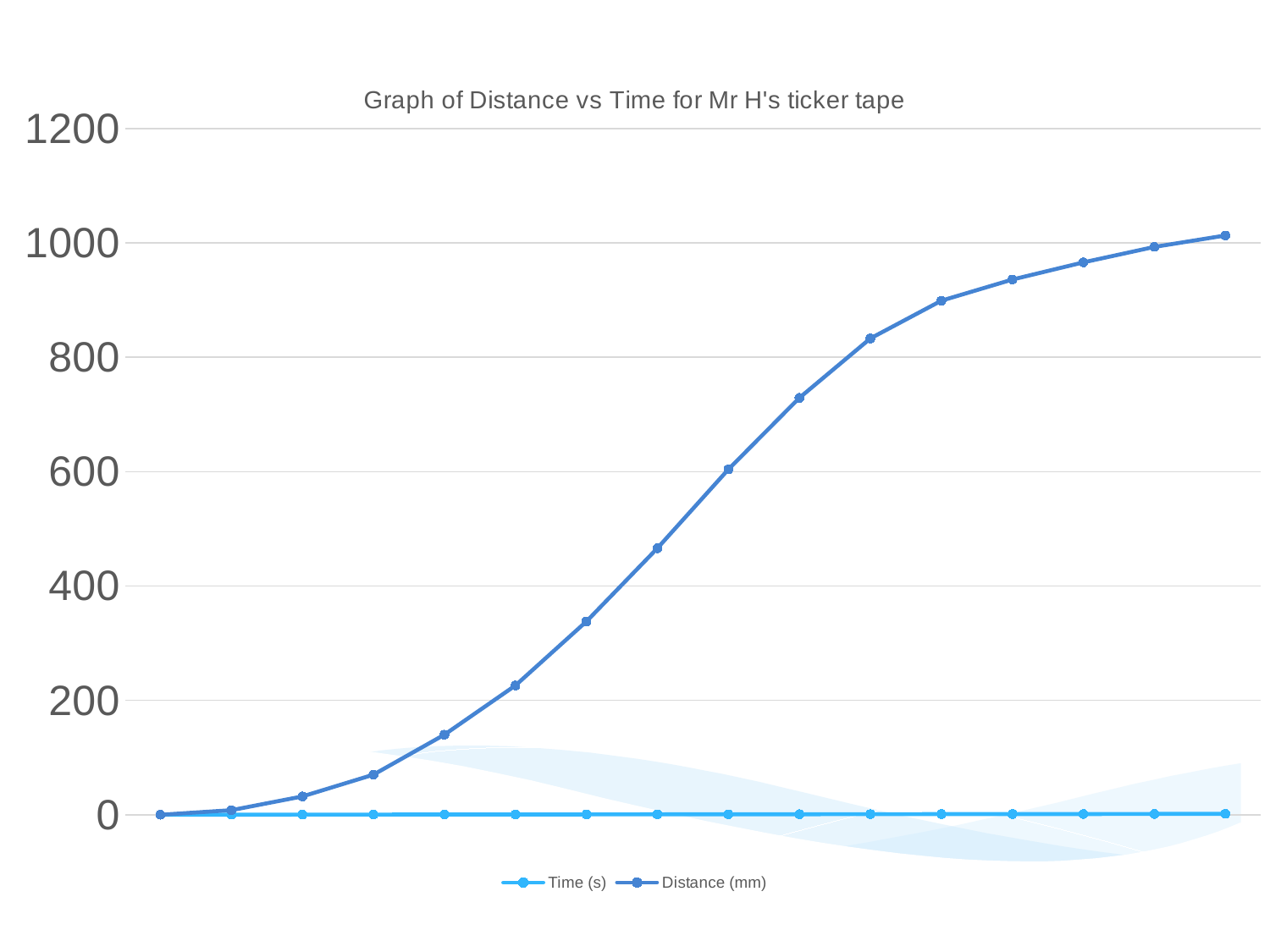

### Chart: Graph of Distance vs Time for Mr H's ticker tape

| Category | Time (s) | Distance (mm) |
|---|---|---|